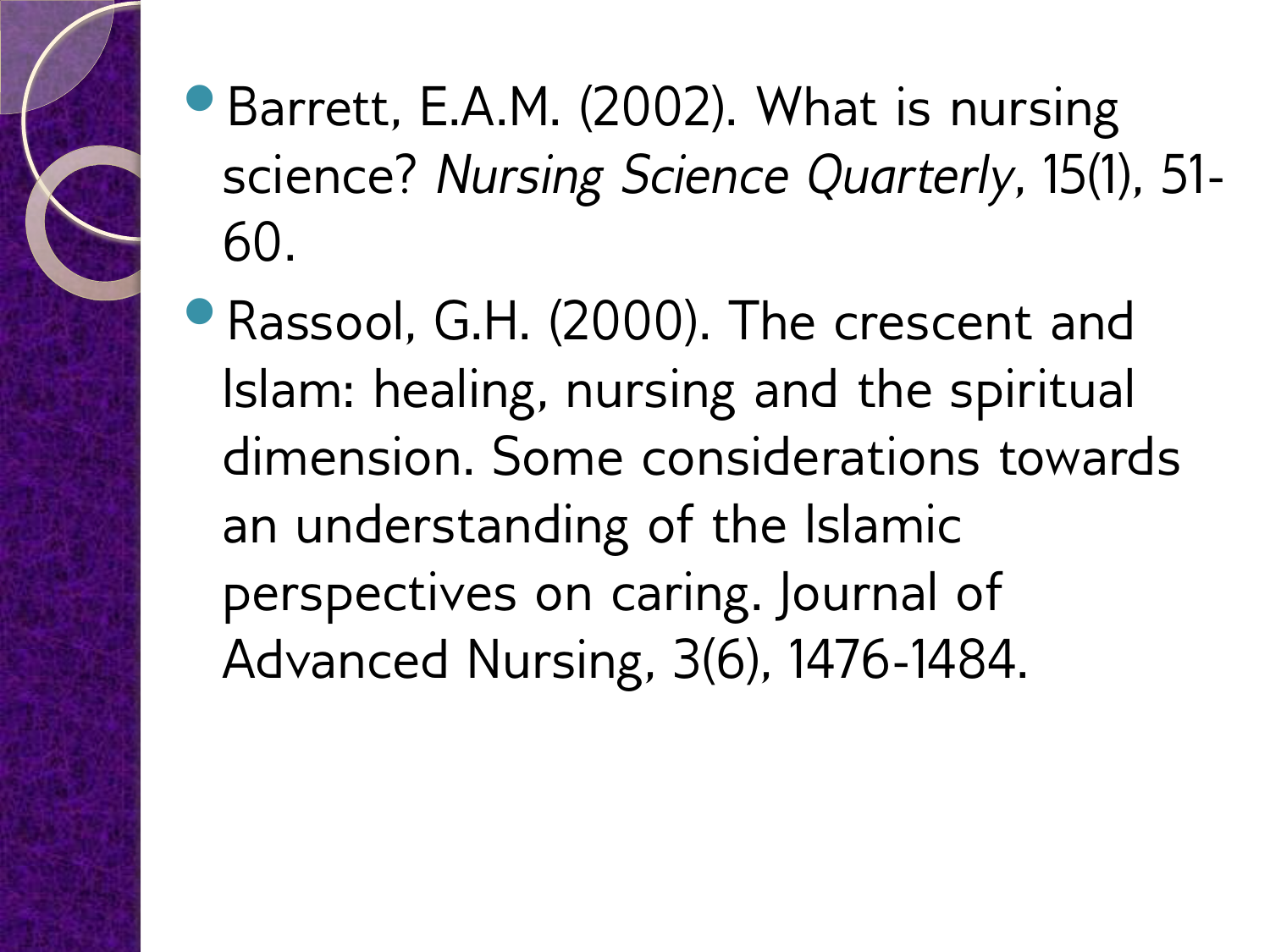

Barrett, E.A.M. (2002). What is nursing science? Nursing Science Quarterly, 15(1), 51-60.
Rassool, G.H. (2000). The crescent and Islam: healing, nursing and the spiritual dimension. Some considerations towards an understanding of the Islamic perspectives on caring. Journal of Advanced Nursing, 3(6), 1476-1484.